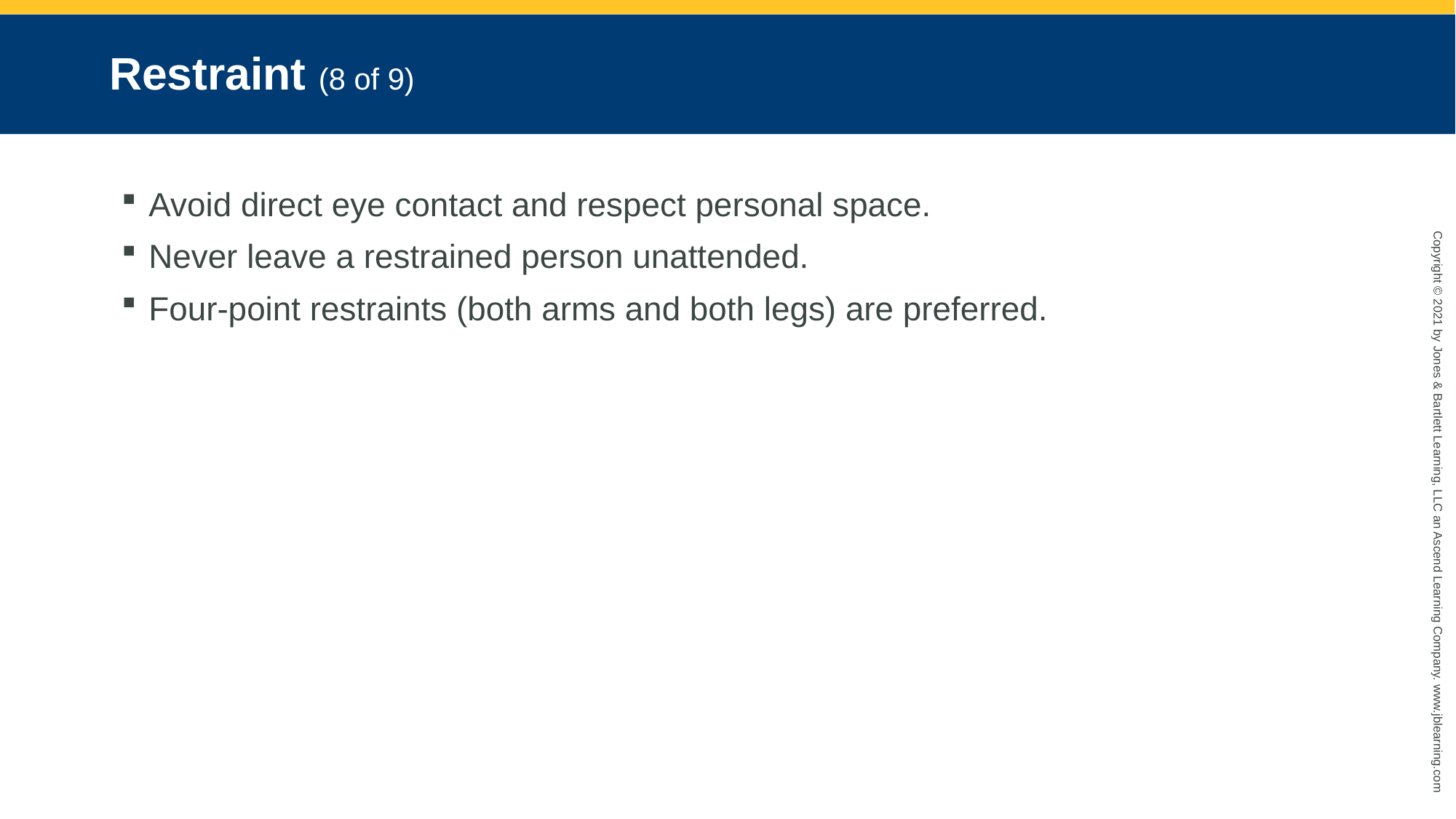

# Restraint (8 of 9)
Avoid direct eye contact and respect personal space.
Never leave a restrained person unattended.
Four-point restraints (both arms and both legs) are preferred.